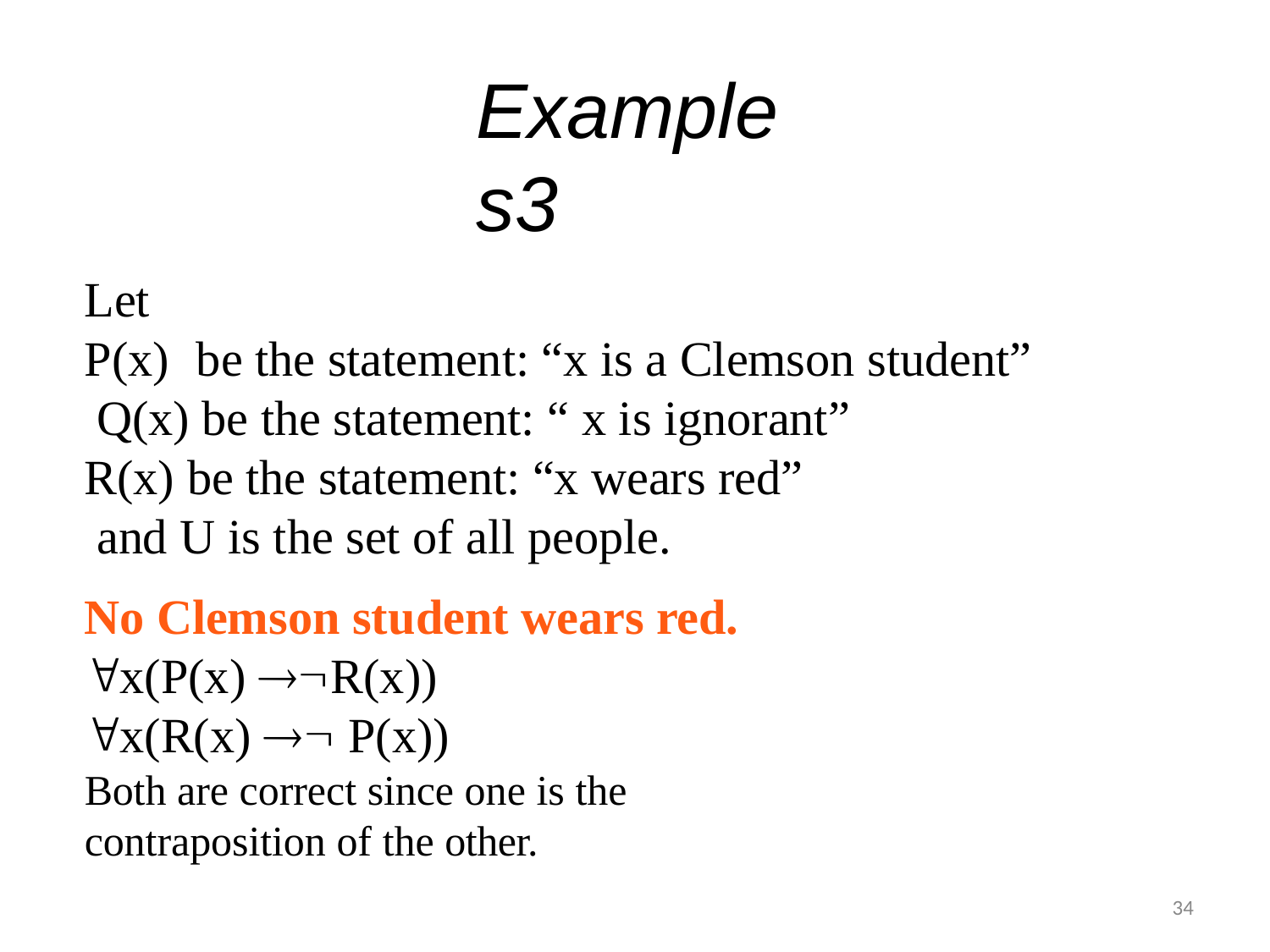

# Examples3
Let
P(x)	be the statement: “x is a Clemson student”  Q(x) be the statement: “ x is ignorant”
R(x) be the statement: “x wears red”  and U is the set of all people.
No Clemson student wears red.
∀x(P(x) →¬R(x))
∀x(R(x) →¬ P(x))
Both are correct since one is the contraposition of the other.
34